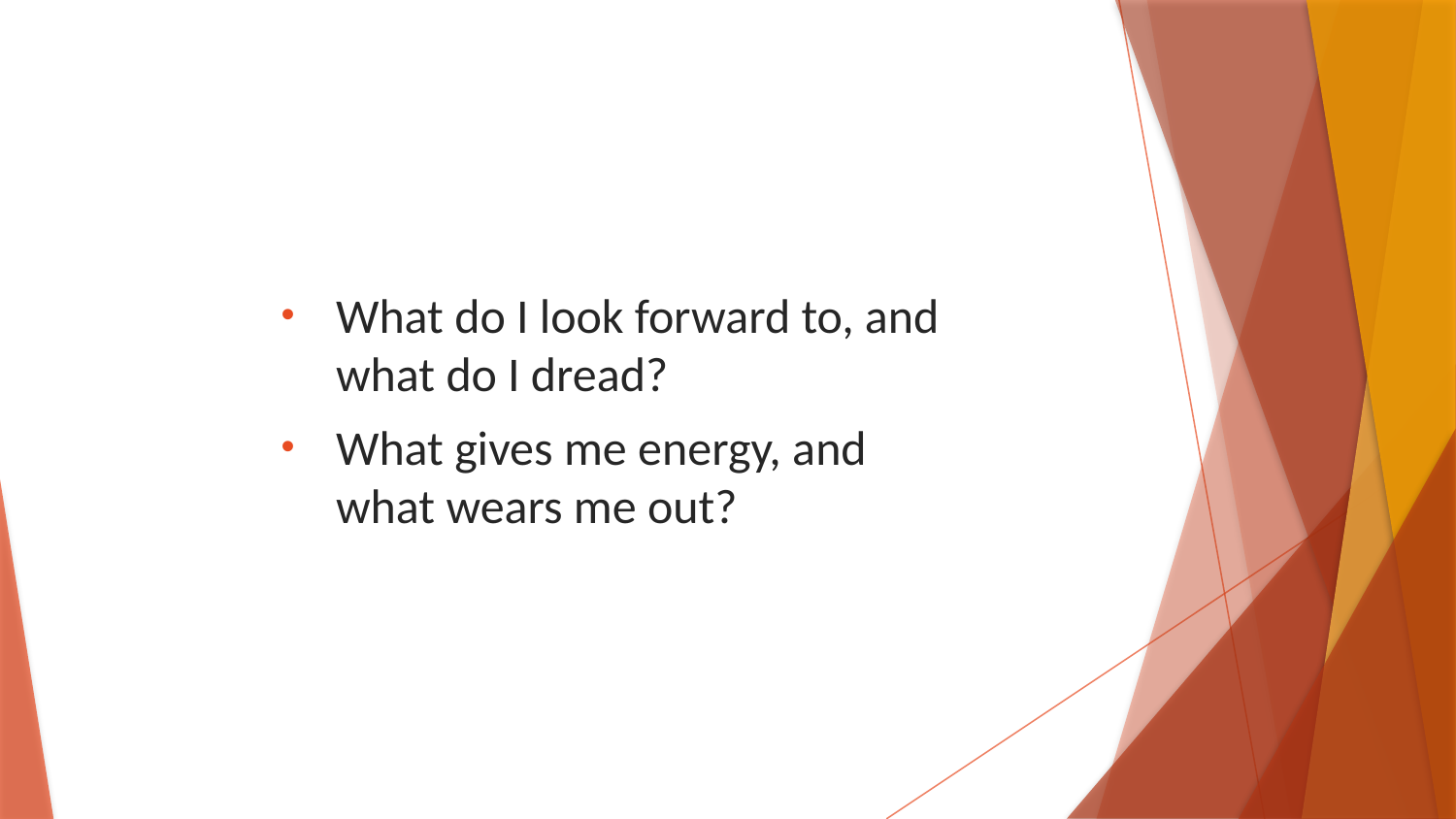

What do I look forward to, and what do I dread?
What gives me energy, and what wears me out?